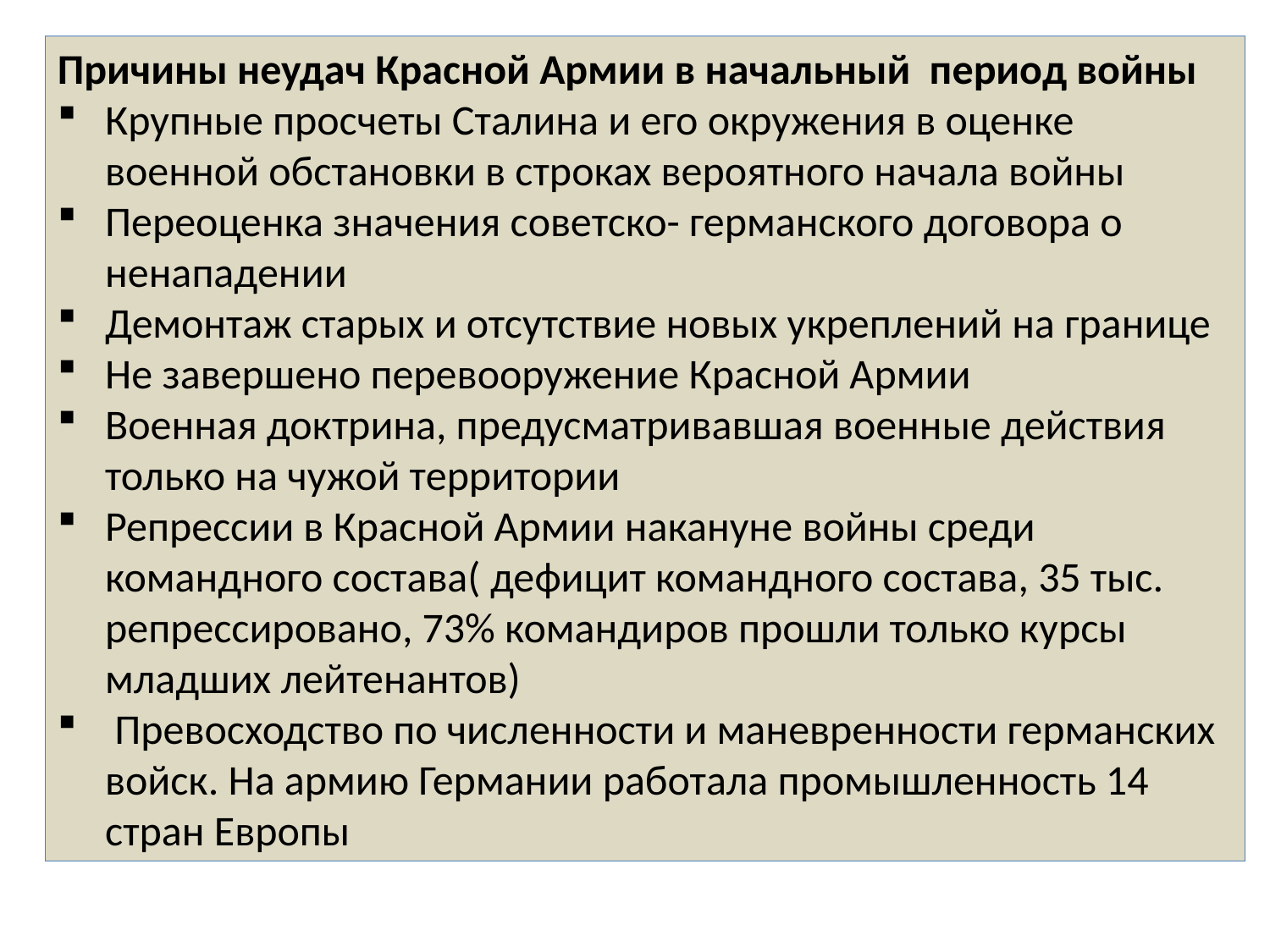

Причины неудач Красной Армии в начальный  период войны
Крупные просчеты Сталина и его окружения в оценке военной обстановки в строках вероятного начала войны
Переоценка значения советско- германского договора о ненападении
Демонтаж старых и отсутствие новых укреплений на границе
Не завершено перевооружение Красной Армии
Военная доктрина, предусматривавшая военные действия только на чужой территории
Репрессии в Красной Армии накануне войны среди командного состава( дефицит командного состава, 35 тыс. репрессировано, 73% командиров прошли только курсы младших лейтенантов)
 Превосходство по численности и маневренности германских войск. На армию Германии работала промышленность 14 стран Европы